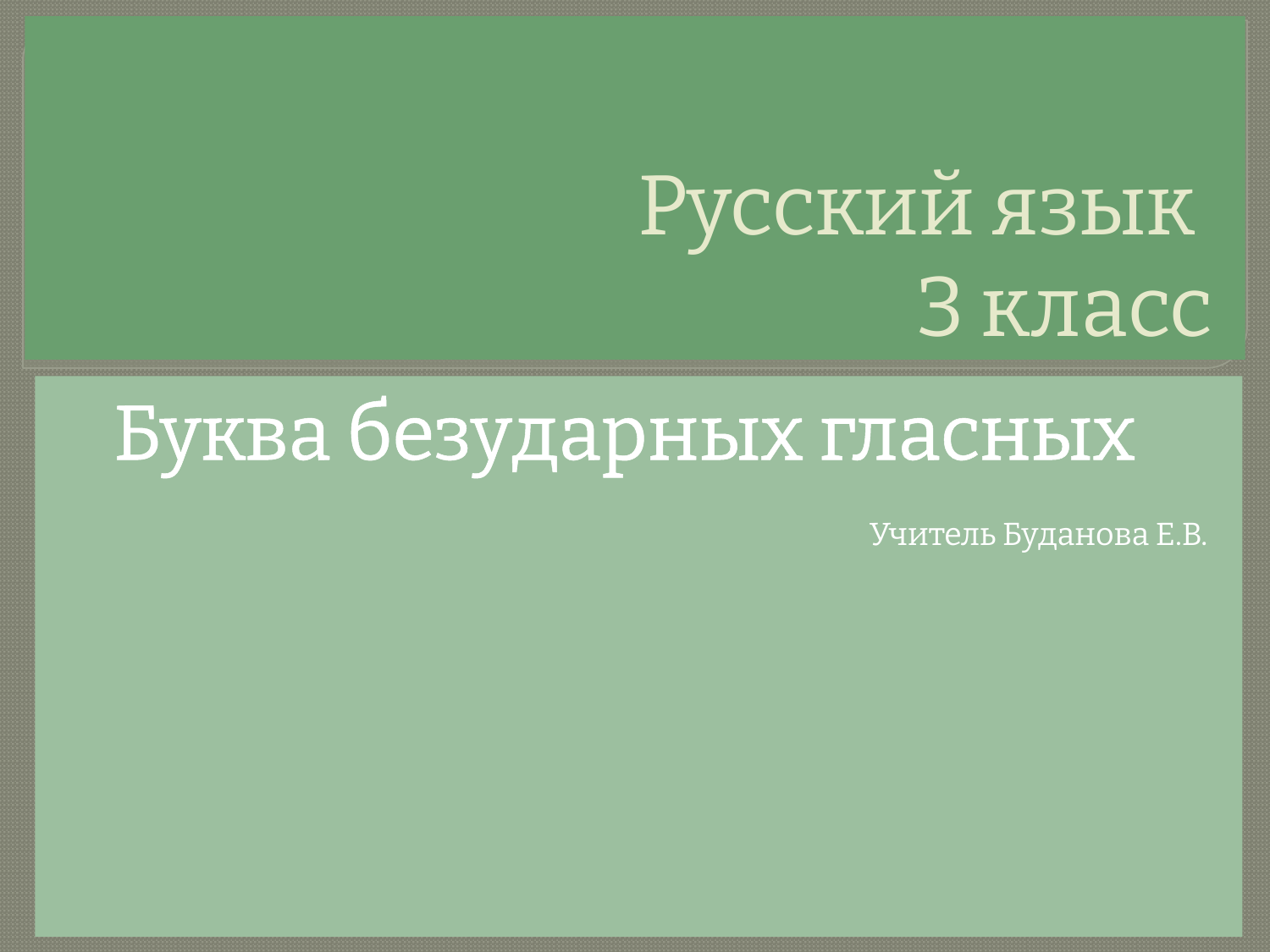

# Русский язык 3 класс
Буква безударных гласных

Учитель Буданова Е.В.